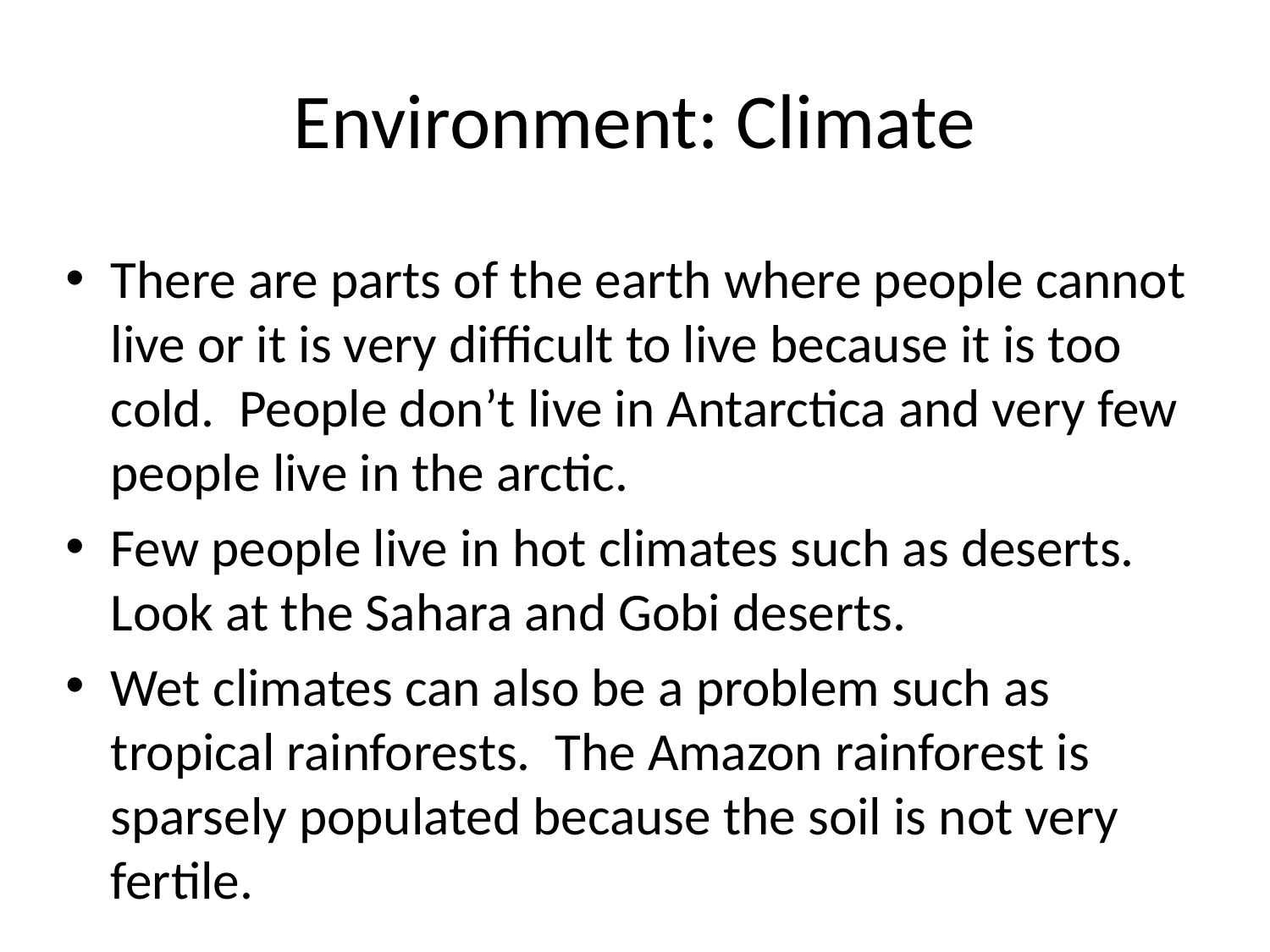

# Environment: Climate
There are parts of the earth where people cannot live or it is very difficult to live because it is too cold.  People don’t live in Antarctica and very few people live in the arctic.
Few people live in hot climates such as deserts.  Look at the Sahara and Gobi deserts.
Wet climates can also be a problem such as tropical rainforests.  The Amazon rainforest is sparsely populated because the soil is not very fertile.